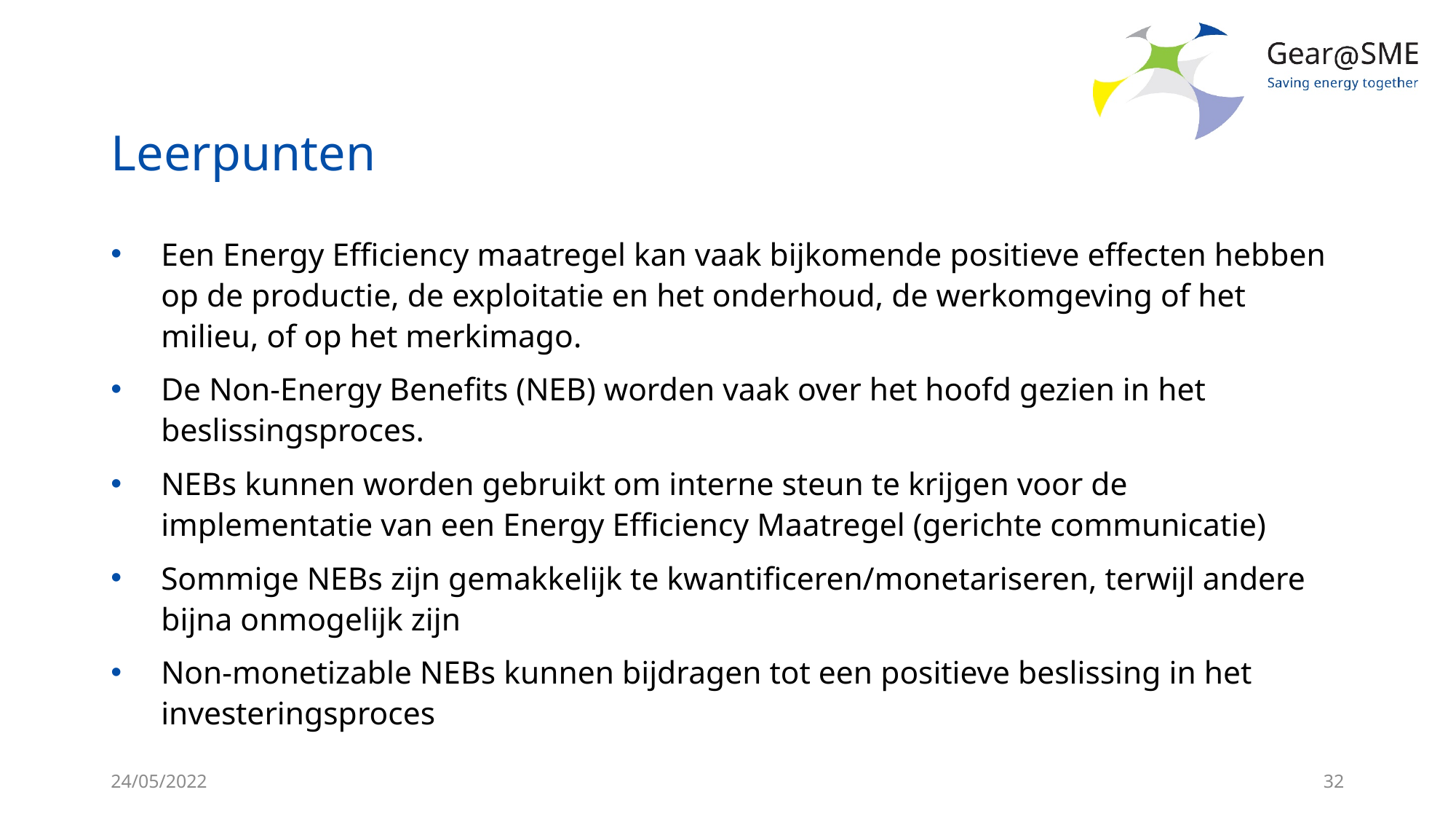

# Leerpunten
Een Energy Efficiency maatregel kan vaak bijkomende positieve effecten hebben op de productie, de exploitatie en het onderhoud, de werkomgeving of het milieu, of op het merkimago.
De Non-Energy Benefits (NEB) worden vaak over het hoofd gezien in het beslissingsproces.
NEBs kunnen worden gebruikt om interne steun te krijgen voor de implementatie van een Energy Efficiency Maatregel (gerichte communicatie)
Sommige NEBs zijn gemakkelijk te kwantificeren/monetariseren, terwijl andere bijna onmogelijk zijn
Non-monetizable NEBs kunnen bijdragen tot een positieve beslissing in het investeringsproces

24/05/2022
32